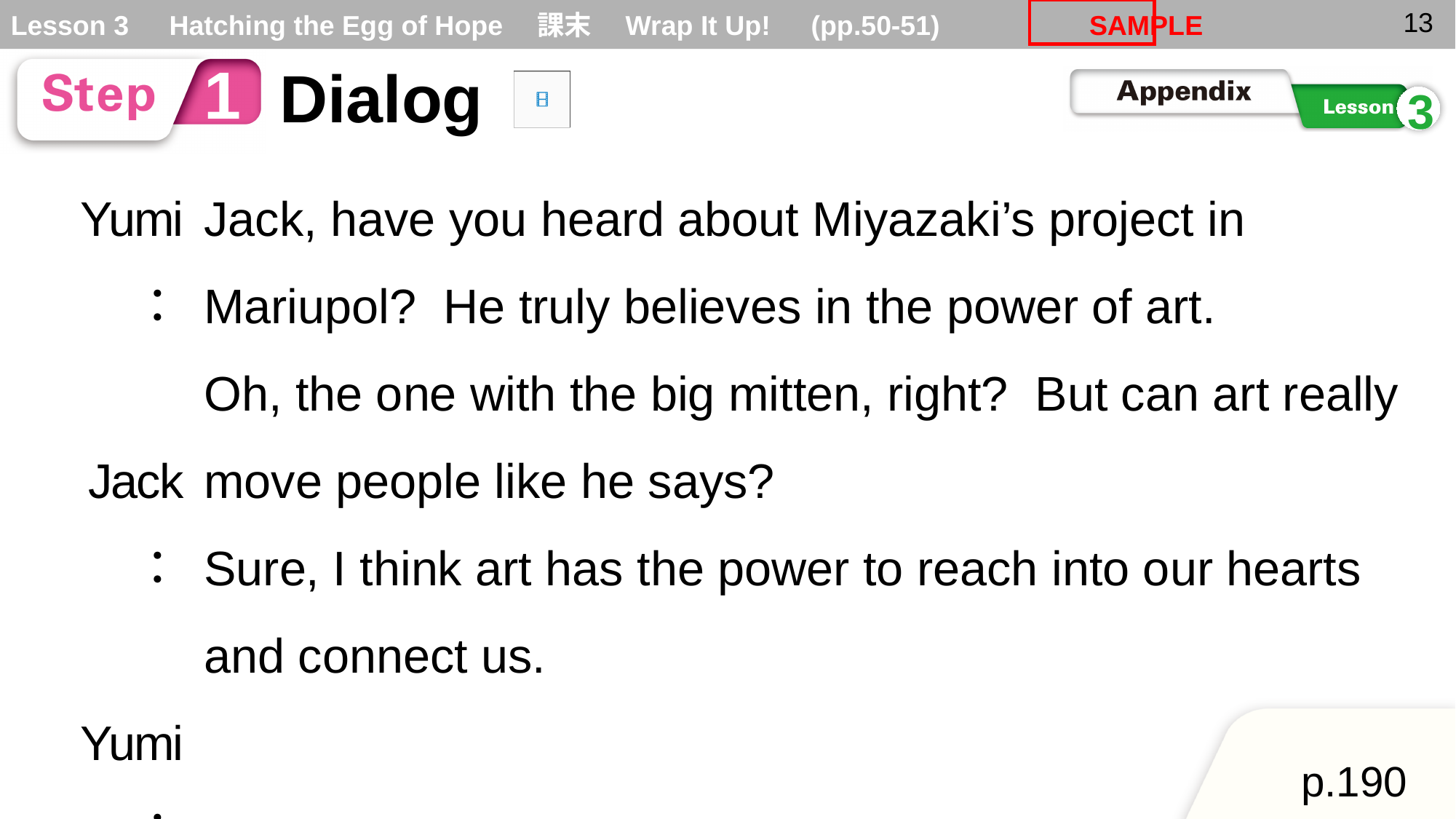

# Jack, have you heard about Miyazaki’s project in Mariupol?  He truly believes in the power of art. Oh, the one with the big mitten, right?  But can art really move people like he says? Sure, I think art has the power to reach into our hearts and connect us.
Yumi ：
Jack ：
Yumi ：
p.190